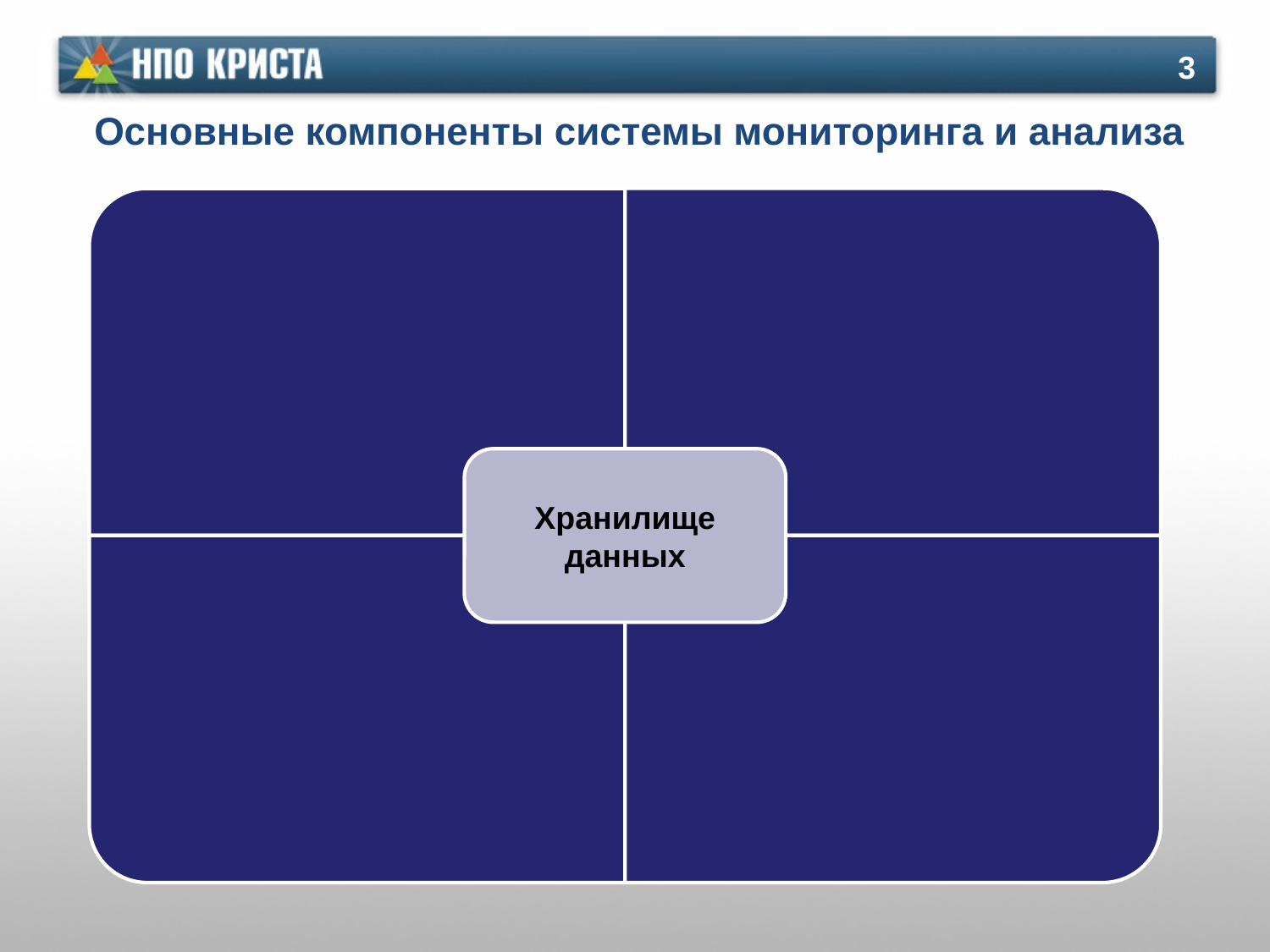

3
Основные компоненты системы мониторинга и анализа
Хранилище данных
Многомерная аналитическая база данных OLAP